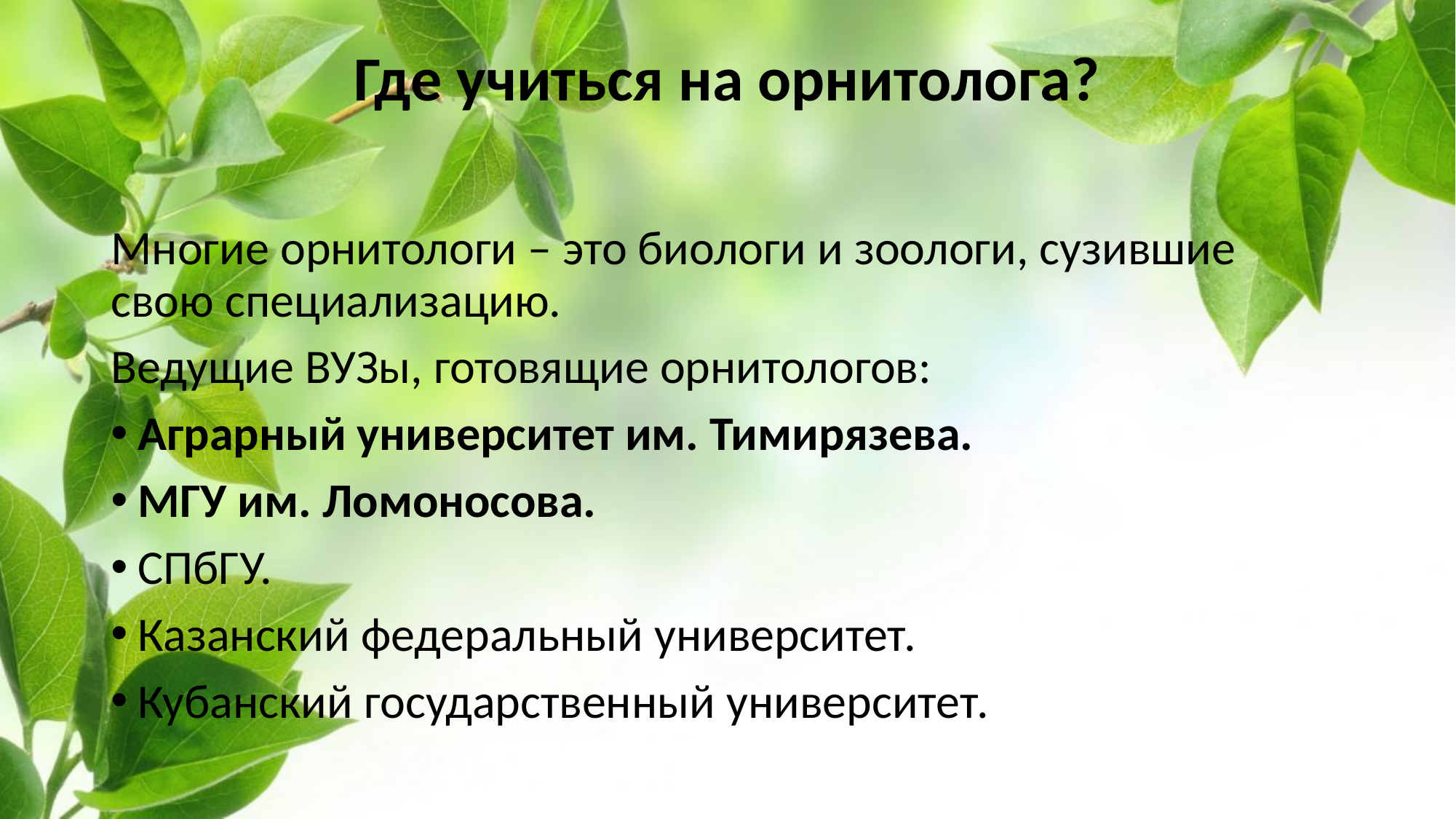

# Где учиться на орнитолога?
Многие орнитологи – это биологи и зоологи, сузившие свою специализацию.
Ведущие ВУЗы, готовящие орнитологов:
Аграрный университет им. Тимирязева.
МГУ им. Ломоносова.
СПбГУ.
Казанский федеральный университет.
Кубанский государственный университет.